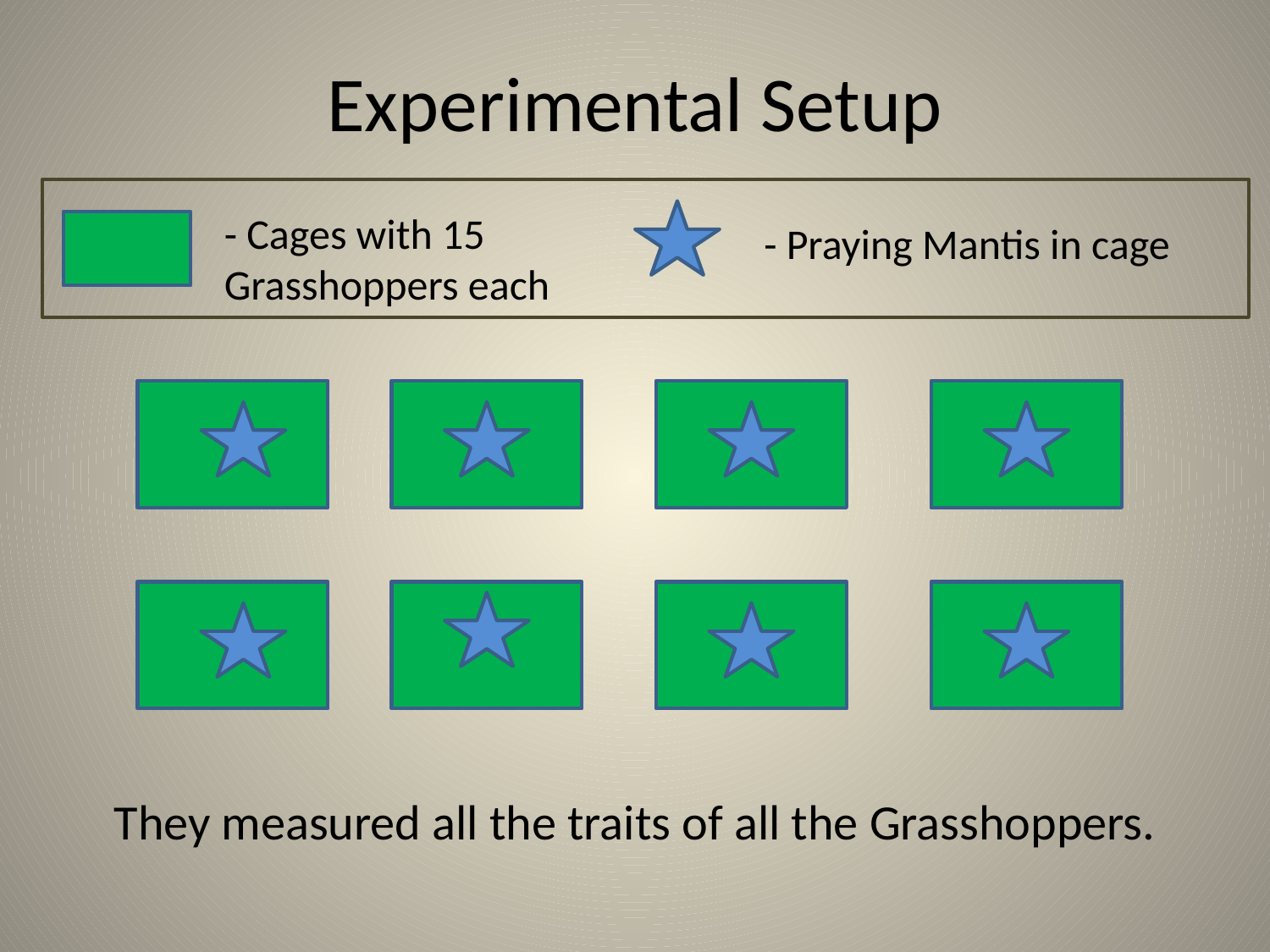

# Experimental Setup

- Cages with 15 Grasshoppers each

- Praying Mantis in cage

A single dragonfly larva (predator) was released into the 8 ponds.

They measured all the traits of all the Grasshoppers.